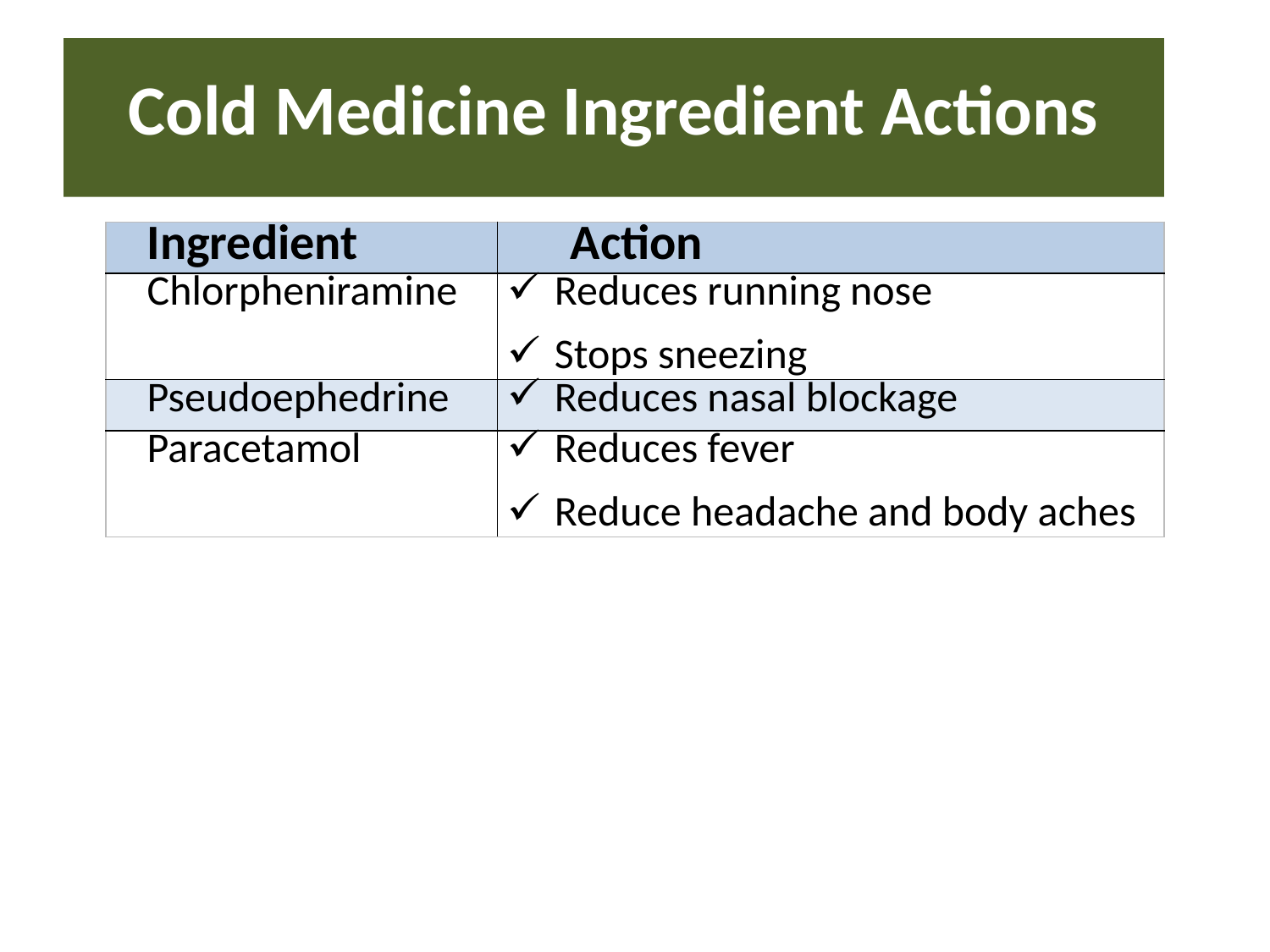

# Cold Medicine Ingredient Actions
| Ingredient | Action |
| --- | --- |
| Chlorpheniramine | Reduces running nose Stops sneezing |
| Pseudoephedrine | Reduces nasal blockage |
| Paracetamol | Reduces fever Reduce headache and body aches |